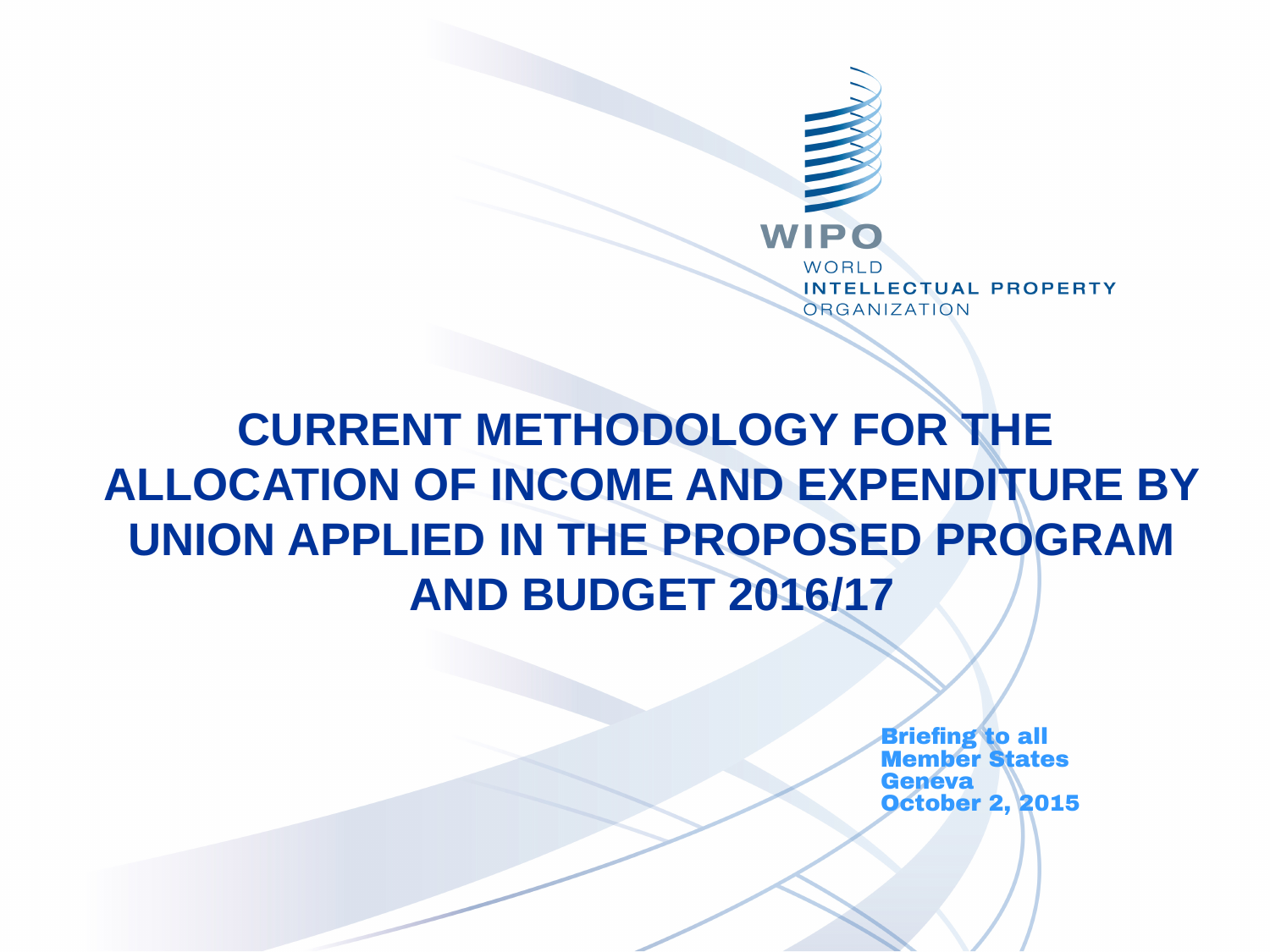

CURRENT METHODOLOGY FOR THE  ALLOCATION OF INCOME AND EXPENDITURE BY UNION APPLIED IN THE PROPOSED PROGRAM AND BUDGET 2016/17

Briefing to all
Member States
Geneva
October 2, 2015